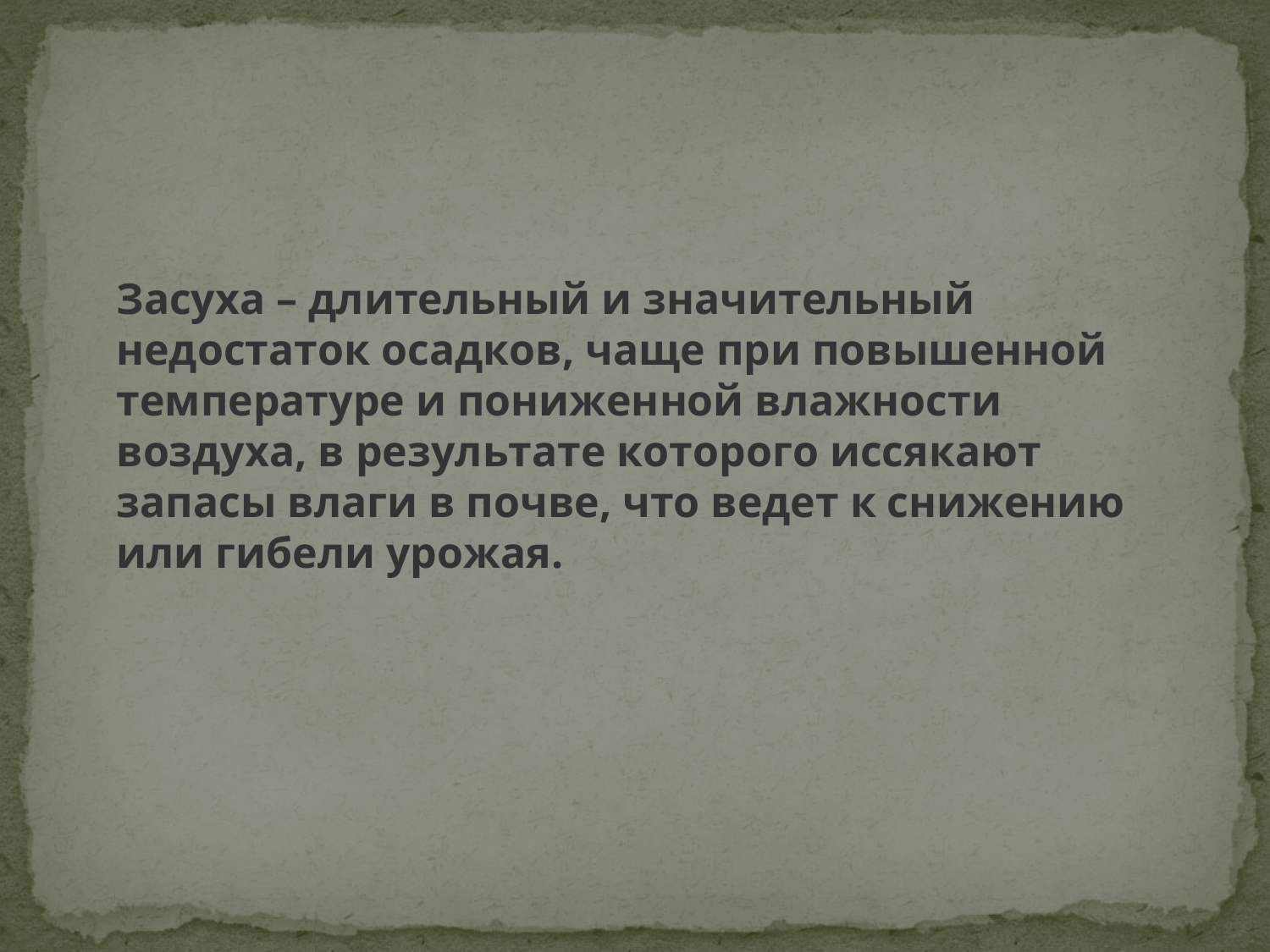

Засуха – длительный и значительный недостаток осадков, чаще при повышенной температуре и пониженной влажности воздуха, в результате которого иссякают запасы влаги в почве, что ведет к снижению или гибели урожая.